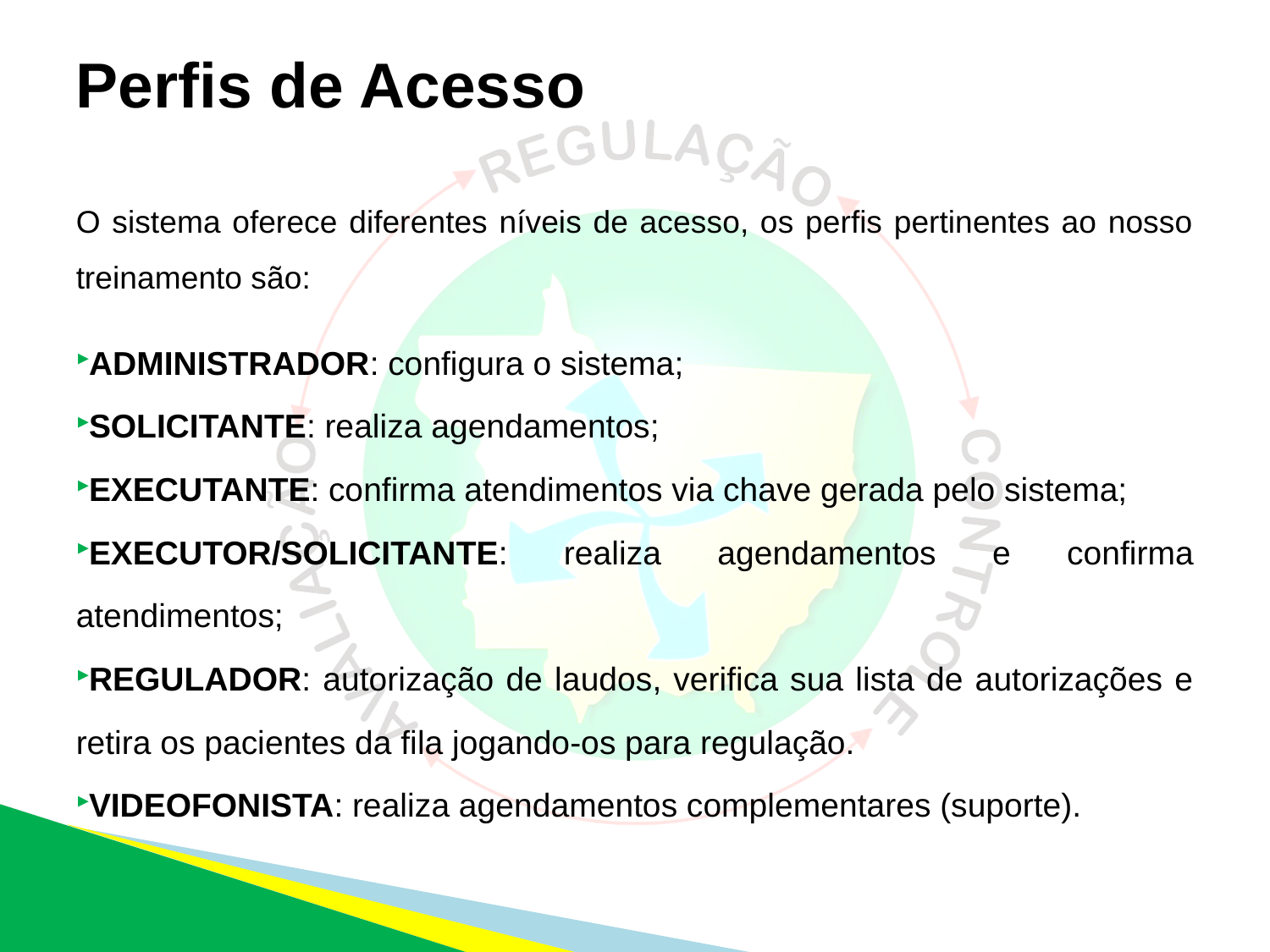

# Perfis de Acesso
O sistema oferece diferentes níveis de acesso, os perfis pertinentes ao nosso treinamento são:

ADMINISTRADOR: configura o sistema;
SOLICITANTE: realiza agendamentos;
EXECUTANTE: confirma atendimentos via chave gerada pelo sistema;
EXECUTOR/SOLICITANTE: realiza agendamentos e confirma atendimentos;
REGULADOR: autorização de laudos, verifica sua lista de autorizações e retira os pacientes da fila jogando-os para regulação.
VIDEOFONISTA: realiza agendamentos complementares (suporte).